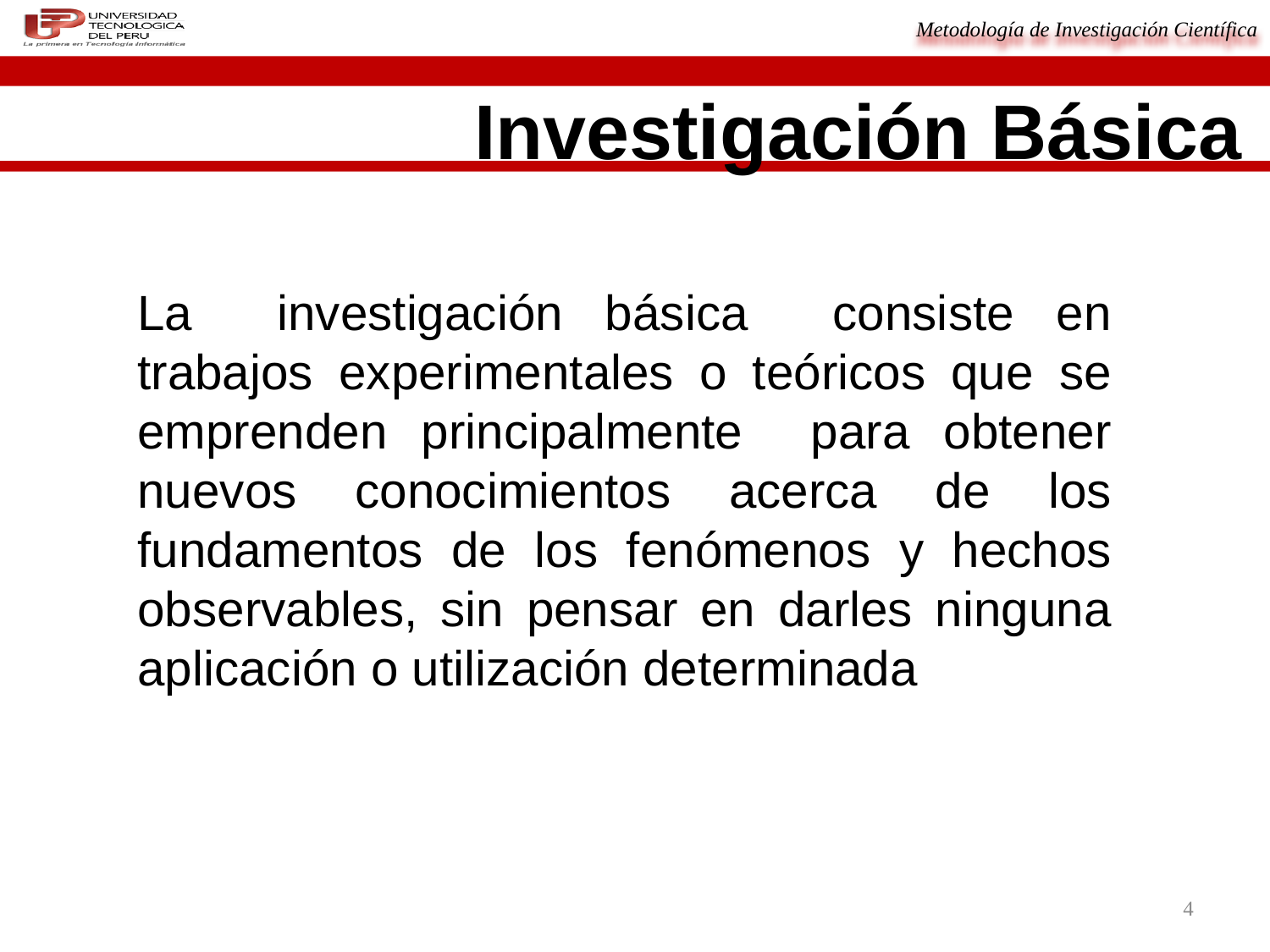

Investigación Básica
La  investigación básica  consiste en trabajos experimentales o teóricos que se emprenden principalmente  para obtener nuevos conocimientos acerca de los fundamentos de los fenómenos y hechos observables, sin pensar en darles ninguna aplicación o utilización determinada
4